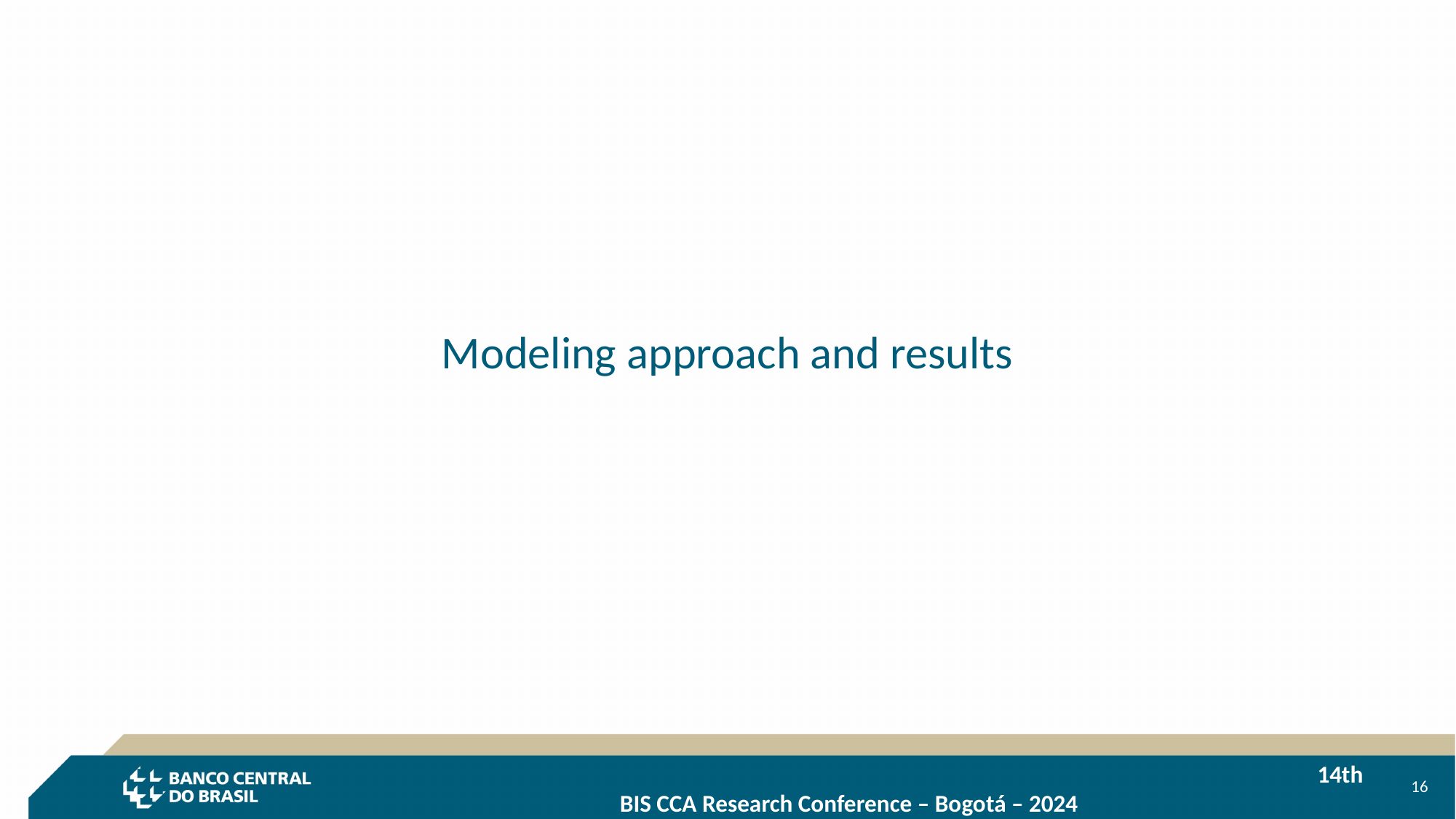

# Modeling approach and results
16
									14th BIS CCA Research Conference – Bogotá – 2024